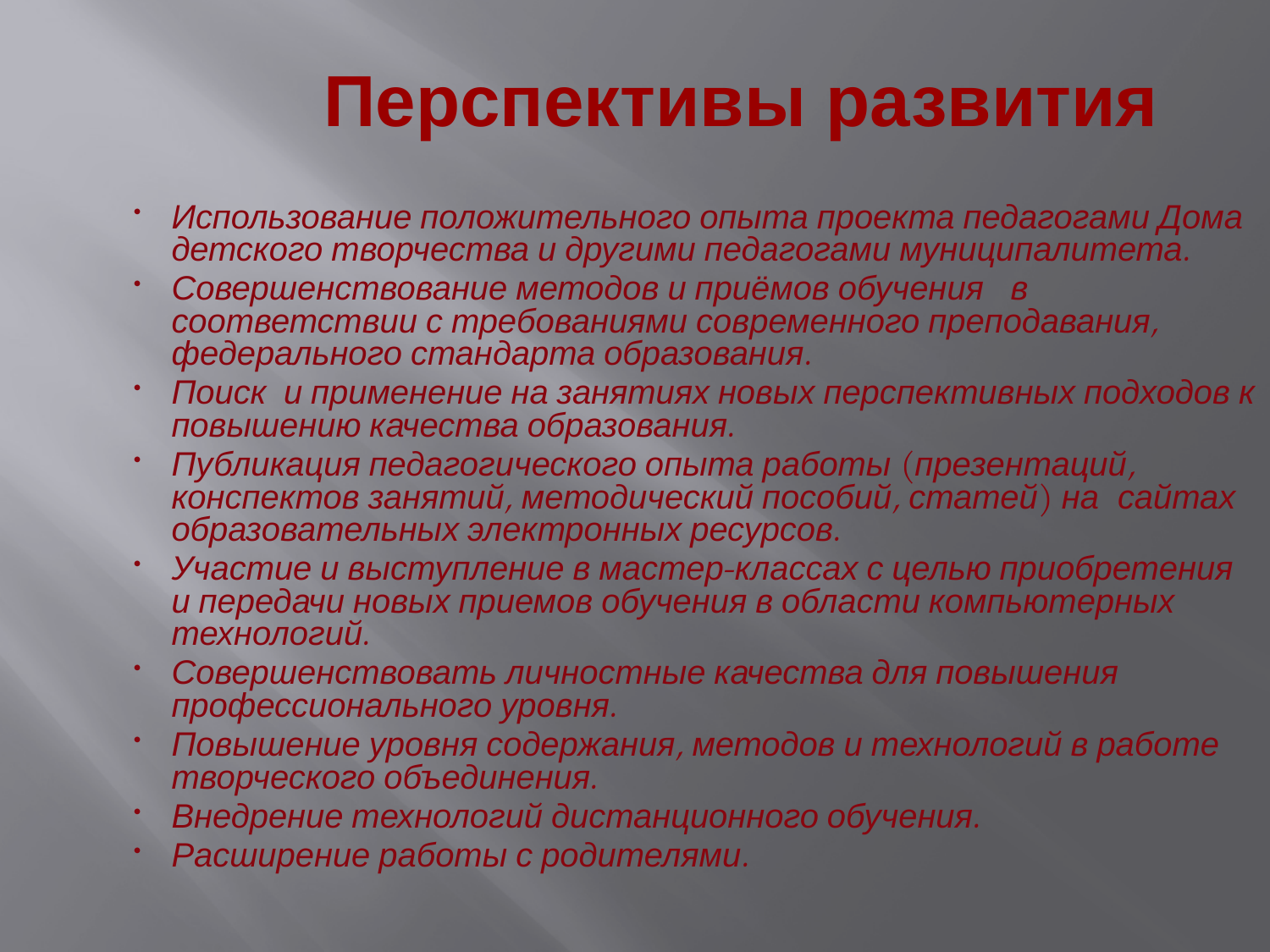

# Перспективы развития
Использование положительного опыта проекта педагогами Дома детского творчества и другими педагогами муниципалитета.
Совершенствование методов и приёмов обучения   в соответствии с требованиями современного преподавания, федерального стандарта образования.
Поиск  и применение на занятиях новых перспективных подходов к повышению качества образования.
Публикация педагогического опыта работы (презентаций, конспектов занятий, методический пособий, статей) на  сайтах образовательных электронных ресурсов.
Участие и выступление в мастер-классах с целью приобретения и передачи новых приемов обучения в области компьютерных технологий.
Совершенствовать личностные качества для повышения профессионального уровня.
Повышение уровня содержания, методов и технологий в работе творческого объединения.
Внедрение технологий дистанционного обучения.
Расширение работы с родителями.